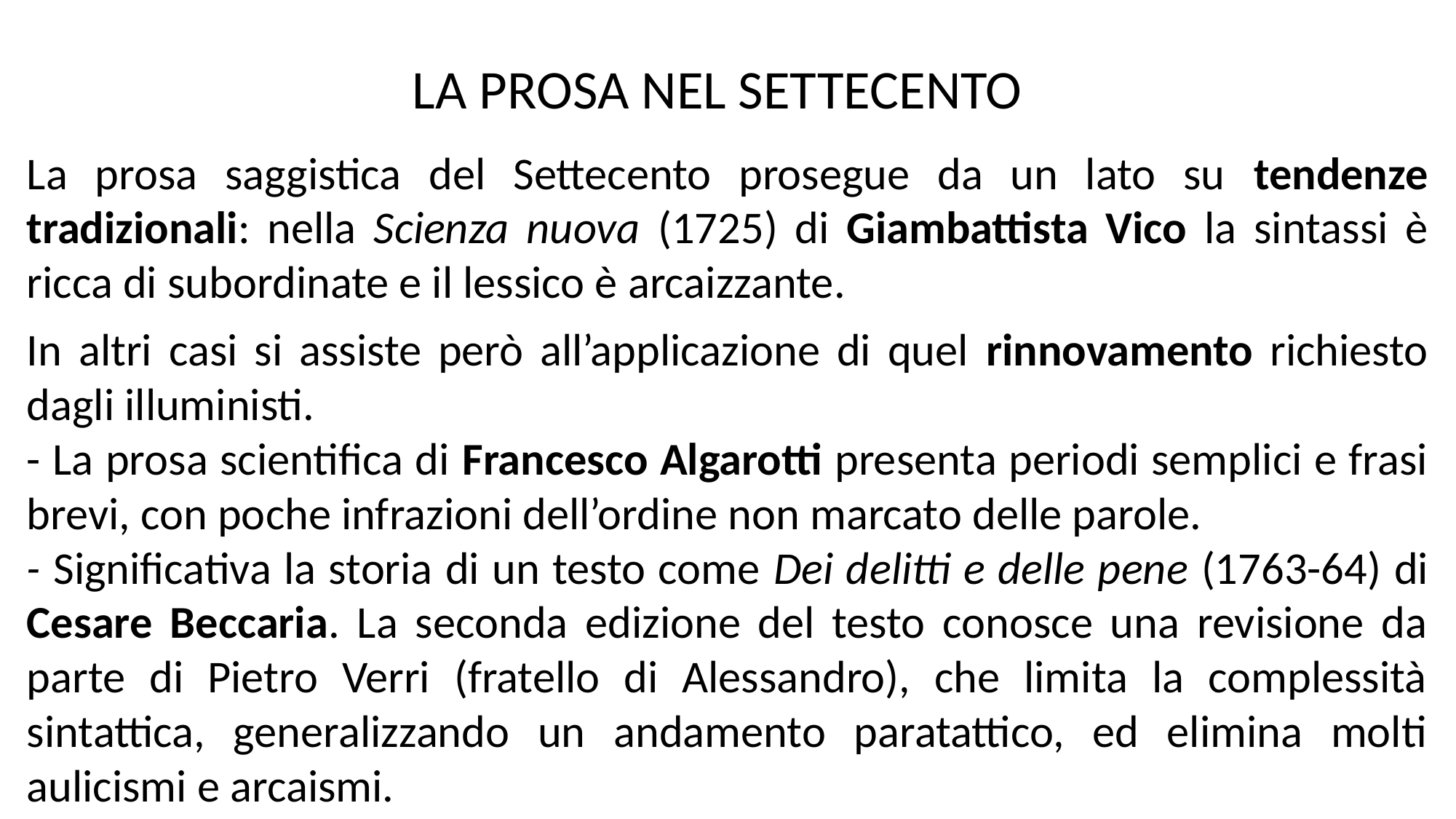

LA PROSA NEL SETTECENTO
La prosa saggistica del Settecento prosegue da un lato su tendenze tradizionali: nella Scienza nuova (1725) di Giambattista Vico la sintassi è ricca di subordinate e il lessico è arcaizzante.
In altri casi si assiste però all’applicazione di quel rinnovamento richiesto dagli illuministi.
- La prosa scientifica di Francesco Algarotti presenta periodi semplici e frasi brevi, con poche infrazioni dell’ordine non marcato delle parole.
- Significativa la storia di un testo come Dei delitti e delle pene (1763-64) di Cesare Beccaria. La seconda edizione del testo conosce una revisione da parte di Pietro Verri (fratello di Alessandro), che limita la complessità sintattica, generalizzando un andamento paratattico, ed elimina molti aulicismi e arcaismi.